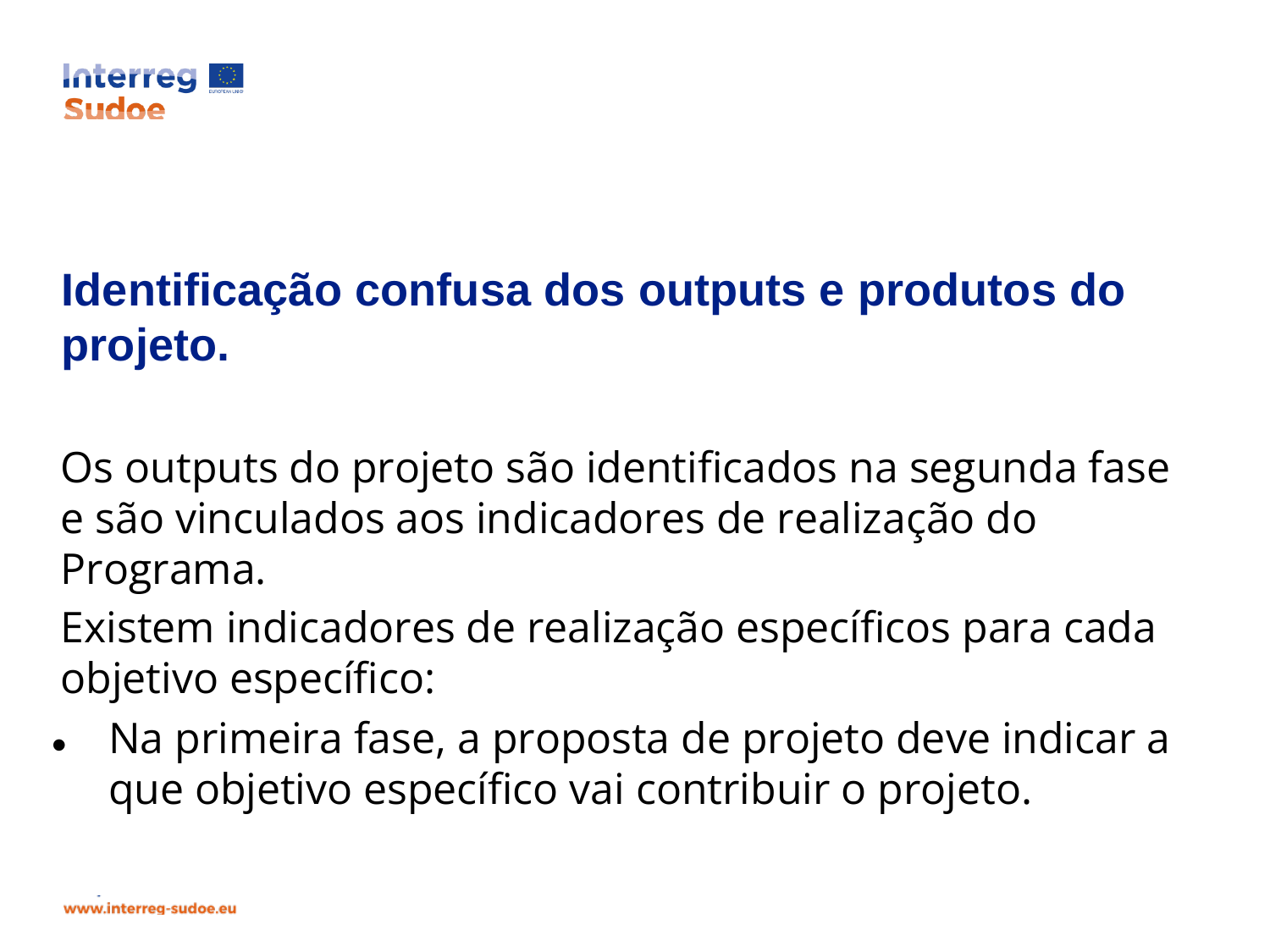

Os outputs do projeto são identificados na segunda fase e são vinculados aos indicadores de realização do Programa.
Existem indicadores de realização específicos para cada objetivo específico:
Na primeira fase, a proposta de projeto deve indicar a que objetivo específico vai contribuir o projeto.

# Identificação confusa dos outputs e produtos do projeto.